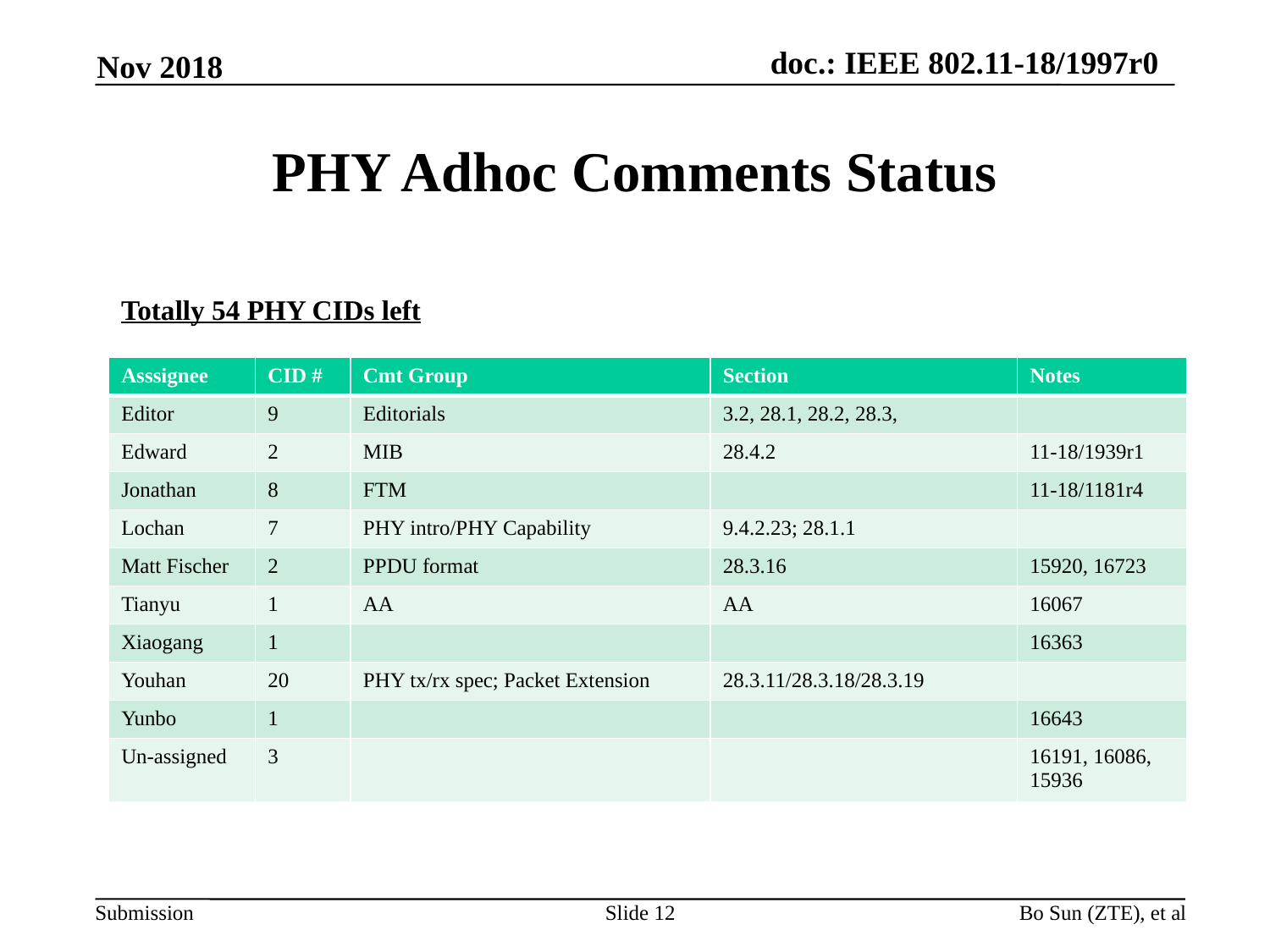

Nov 2018
# PHY Adhoc Comments Status
Totally 54 PHY CIDs left
| Asssignee | CID # | Cmt Group | Section | Notes |
| --- | --- | --- | --- | --- |
| Editor | 9 | Editorials | 3.2, 28.1, 28.2, 28.3, |  |
| Edward | 2 | MIB | 28.4.2 | 11-18/1939r1 |
| Jonathan | 8 | FTM |  | 11-18/1181r4 |
| Lochan | 7 | PHY intro/PHY Capability | 9.4.2.23; 28.1.1 |  |
| Matt Fischer | 2 | PPDU format | 28.3.16 | 15920, 16723 |
| Tianyu | 1 | AA | AA | 16067 |
| Xiaogang | 1 |  |  | 16363 |
| Youhan | 20 | PHY tx/rx spec; Packet Extension | 28.3.11/28.3.18/28.3.19 |  |
| Yunbo | 1 |  |  | 16643 |
| Un-assigned | 3 |  |  | 16191, 16086, 15936 |
Slide 12
Bo Sun (ZTE), et al